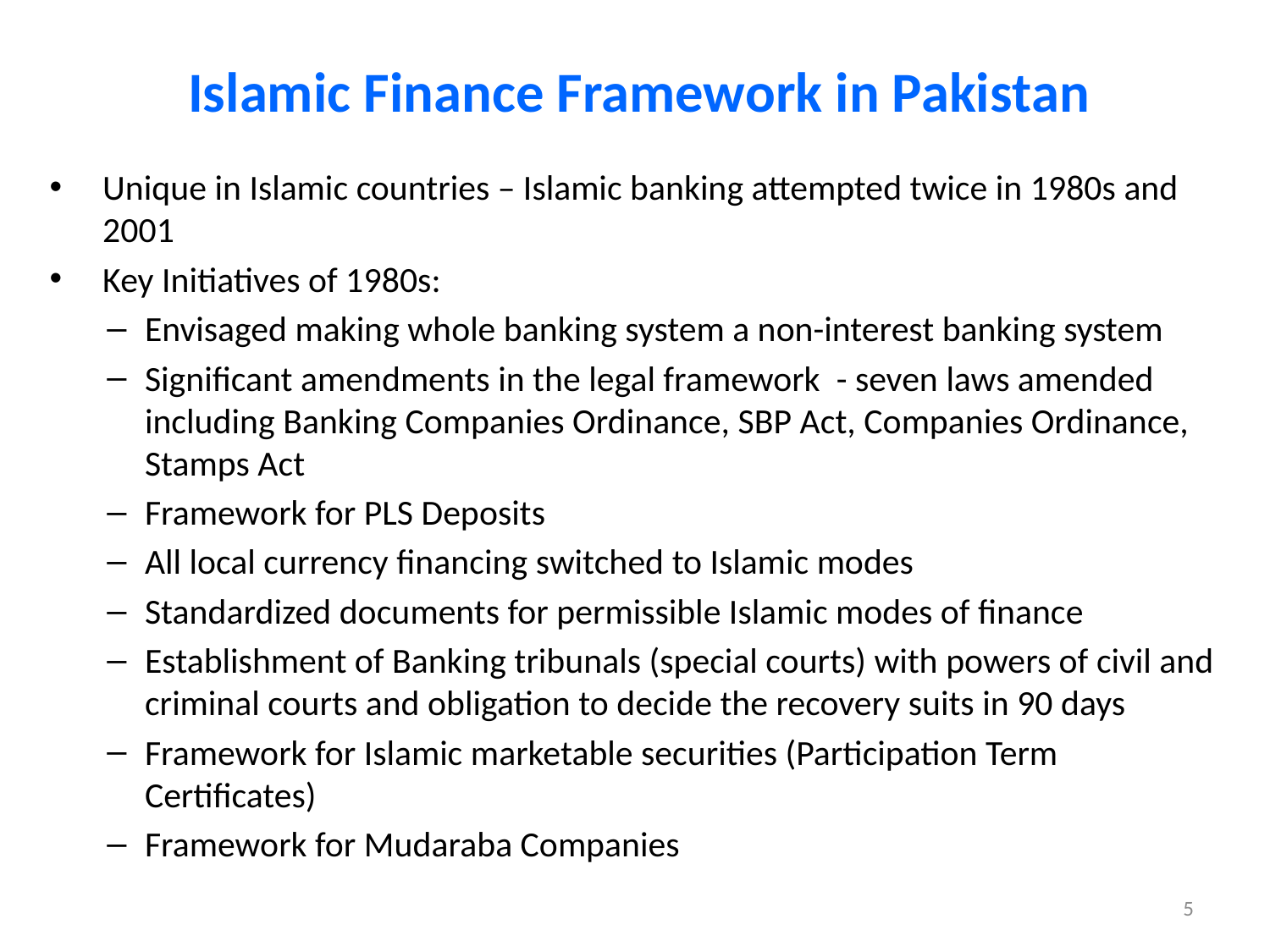

# Islamic Finance Framework in Pakistan
Unique in Islamic countries – Islamic banking attempted twice in 1980s and 2001
Key Initiatives of 1980s:
Envisaged making whole banking system a non-interest banking system
Significant amendments in the legal framework  - seven laws amended including Banking Companies Ordinance, SBP Act, Companies Ordinance, Stamps Act
Framework for PLS Deposits
All local currency financing switched to Islamic modes
Standardized documents for permissible Islamic modes of finance
Establishment of Banking tribunals (special courts) with powers of civil and criminal courts and obligation to decide the recovery suits in 90 days
Framework for Islamic marketable securities (Participation Term Certificates)
Framework for Mudaraba Companies

5